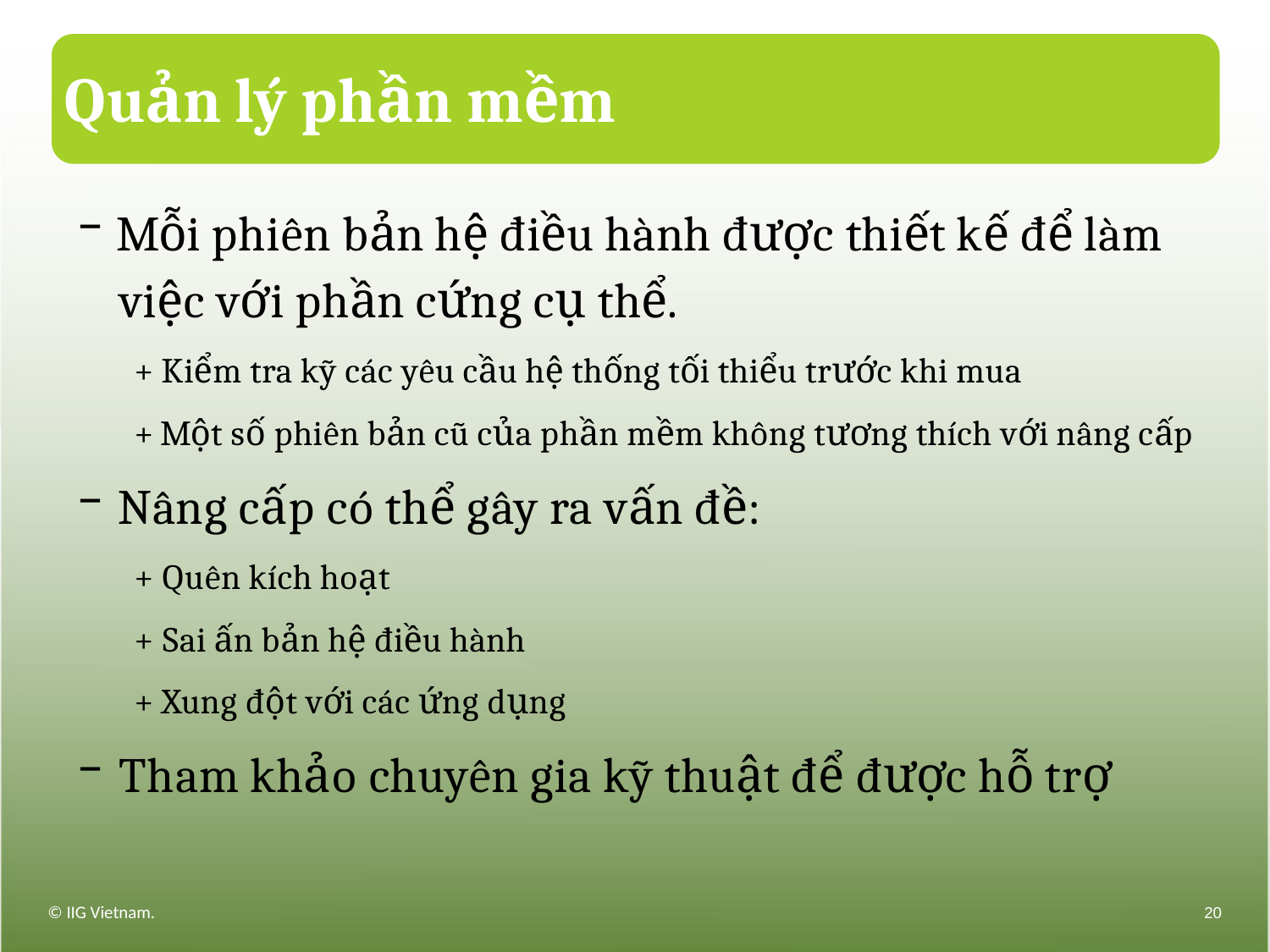

# Quản lý phần mềm
Mỗi phiên bản hệ điều hành được thiết kế để làm việc với phần cứng cụ thể.
+ Kiểm tra kỹ các yêu cầu hệ thống tối thiểu trước khi mua
+ Một số phiên bản cũ của phần mềm không tương thích với nâng cấp
Nâng cấp có thể gây ra vấn đề:
+ Quên kích hoạt
+ Sai ấn bản hệ điều hành
+ Xung đột với các ứng dụng
Tham khảo chuyên gia kỹ thuật để được hỗ trợ
© IIG Vietnam.
20